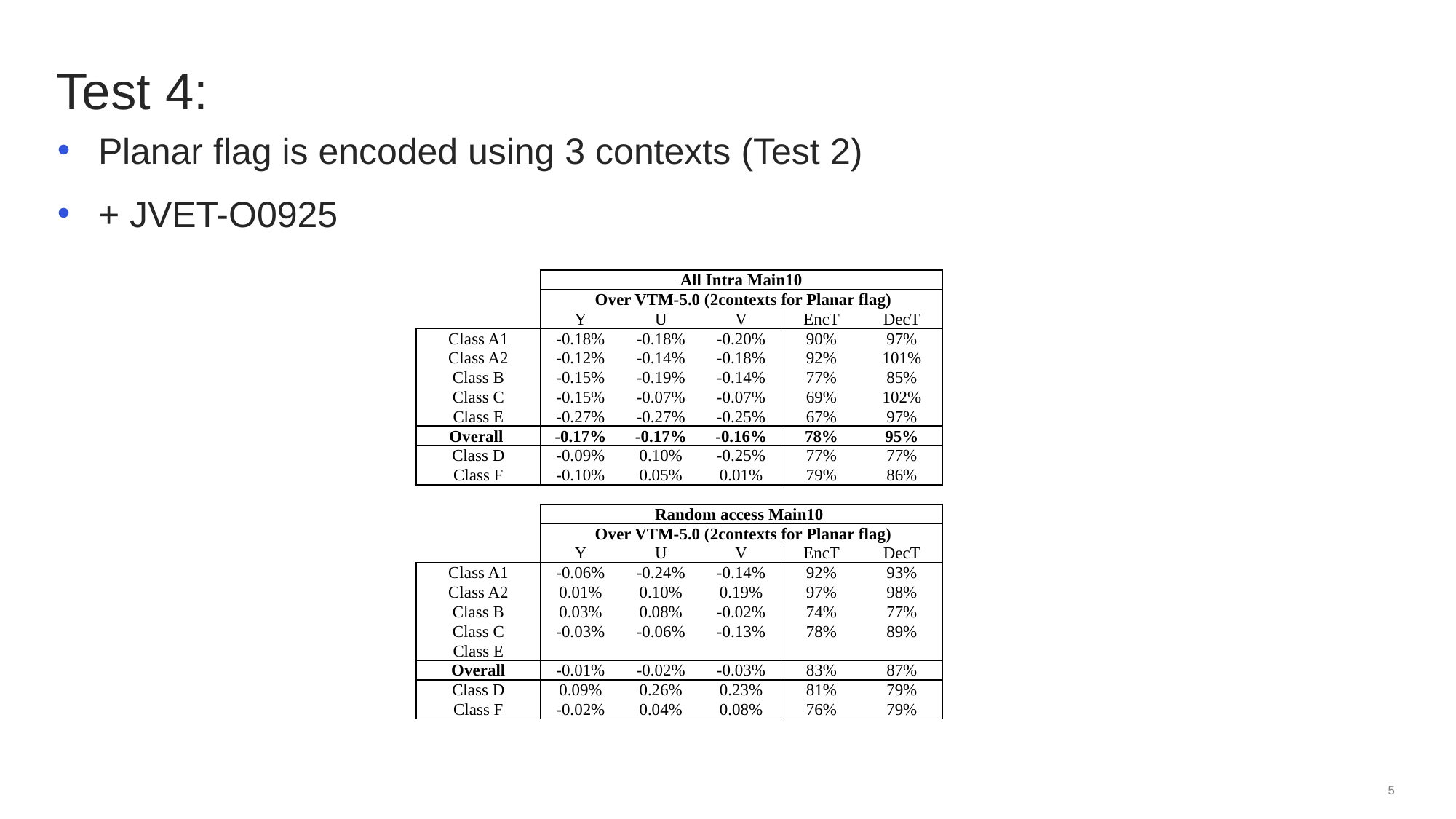

# Test 4:
Planar flag is encoded using 3 contexts (Test 2)
+ JVET-O0925
|  | All Intra Main10 |  |  |  |  |
| --- | --- | --- | --- | --- | --- |
|  | Over VTM-5.0 (2contexts for Planar flag) |  |  |  |  |
|  | Y | U | V | EncT | DecT |
| Class A1 | -0.18% | -0.18% | -0.20% | 90% | 97% |
| Class A2 | -0.12% | -0.14% | -0.18% | 92% | 101% |
| Class B | -0.15% | -0.19% | -0.14% | 77% | 85% |
| Class C | -0.15% | -0.07% | -0.07% | 69% | 102% |
| Class E | -0.27% | -0.27% | -0.25% | 67% | 97% |
| Overall | -0.17% | -0.17% | -0.16% | 78% | 95% |
| Class D | -0.09% | 0.10% | -0.25% | 77% | 77% |
| Class F | -0.10% | 0.05% | 0.01% | 79% | 86% |
|  |  |  |  |  |  |
|  | Random access Main10 |  |  |  |  |
|  | Over VTM-5.0 (2contexts for Planar flag) |  |  |  |  |
|  | Y | U | V | EncT | DecT |
| Class A1 | -0.06% | -0.24% | -0.14% | 92% | 93% |
| Class A2 | 0.01% | 0.10% | 0.19% | 97% | 98% |
| Class B | 0.03% | 0.08% | -0.02% | 74% | 77% |
| Class C | -0.03% | -0.06% | -0.13% | 78% | 89% |
| Class E |  |  |  |  |  |
| Overall | -0.01% | -0.02% | -0.03% | 83% | 87% |
| Class D | 0.09% | 0.26% | 0.23% | 81% | 79% |
| Class F | -0.02% | 0.04% | 0.08% | 76% | 79% |